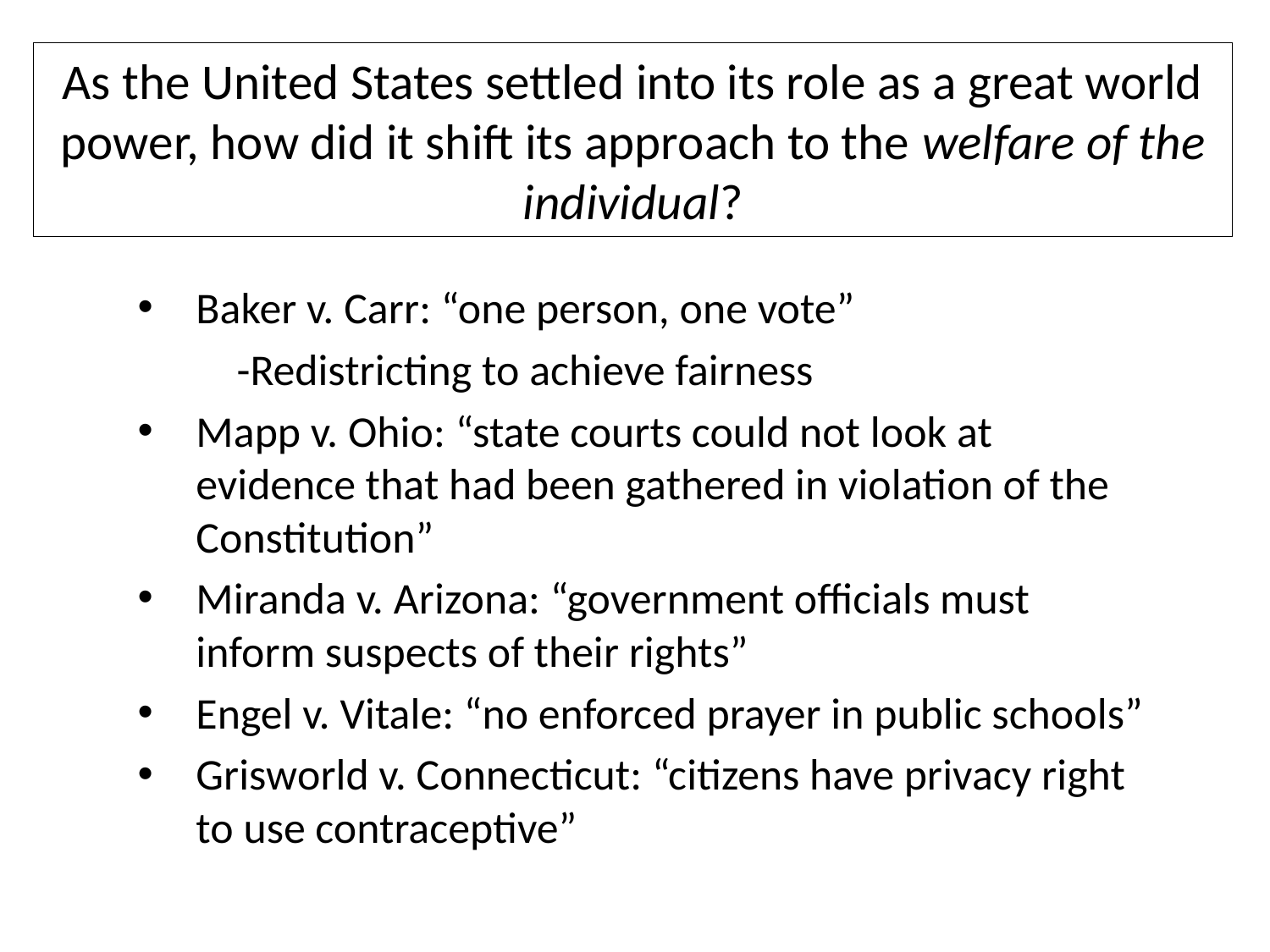

# As the United States settled into its role as a great world power, how did it shift its approach to the welfare of the individual?
Baker v. Carr: “one person, one vote”
		-Redistricting to achieve fairness
Mapp v. Ohio: “state courts could not look at evidence that had been gathered in violation of the Constitution”
Miranda v. Arizona: “government officials must inform suspects of their rights”
Engel v. Vitale: “no enforced prayer in public schools”
Grisworld v. Connecticut: “citizens have privacy right to use contraceptive”